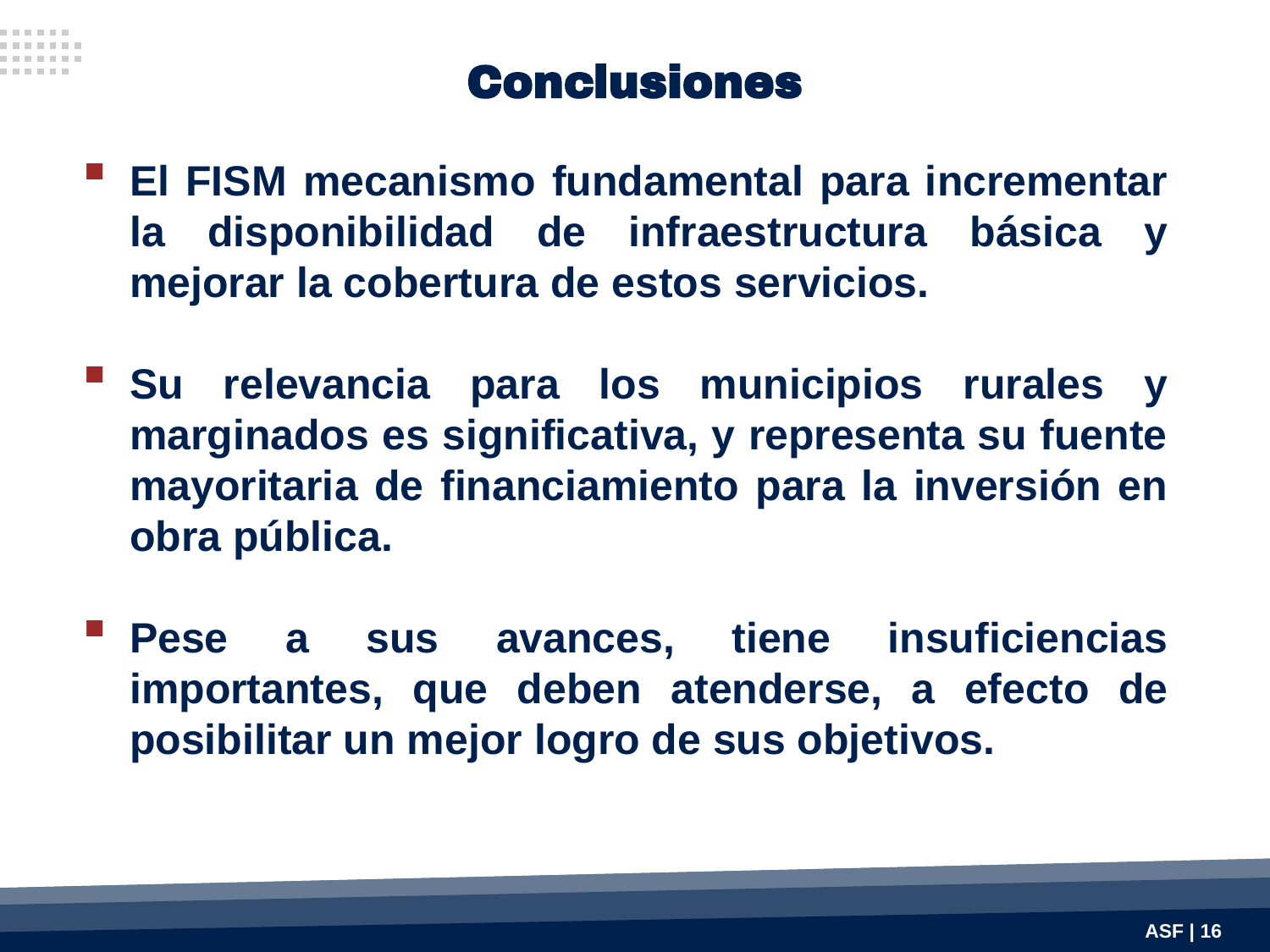

# Conclusiones

El FISM mecanismo fundamental para incrementar la disponibilidad de infraestructura básica y mejorar la cobertura de estos servicios.

Su relevancia para los municipios rurales y marginados es significativa, y representa su fuente mayoritaria de financiamiento para la inversión en obra pública.

Pese a sus avances, tiene insuficiencias importantes, que deben atenderse, a efecto de posibilitar un mejor logro de sus objetivos.

ASF | 16